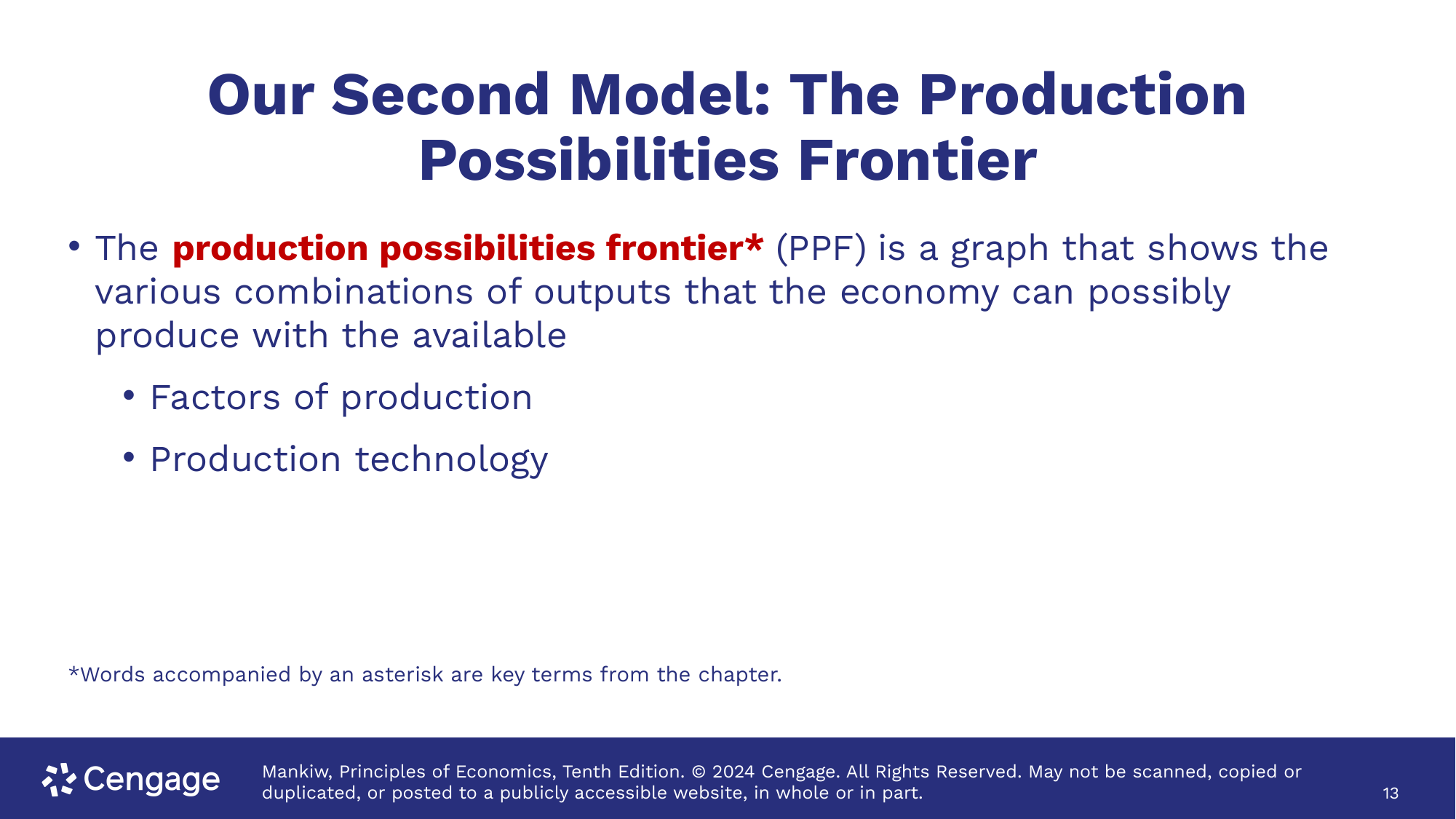

# Our Second Model: The Production Possibilities Frontier
The production possibilities frontier* (PPF) is a graph that shows the various combinations of outputs that the economy can possibly produce with the available
Factors of production
Production technology
*Words accompanied by an asterisk are key terms from the chapter.